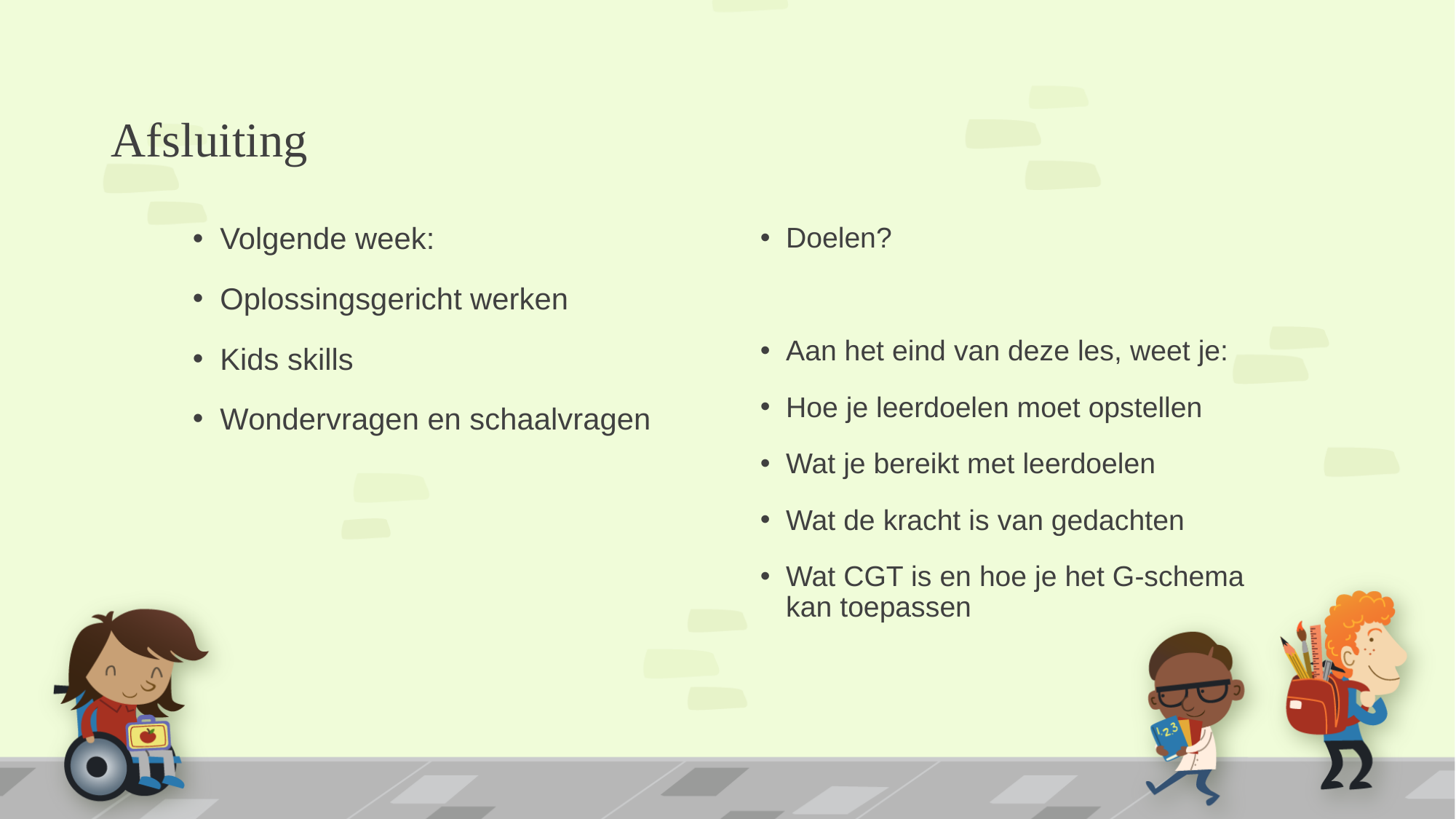

# Afsluiting
Volgende week:
Oplossingsgericht werken
Kids skills
Wondervragen en schaalvragen
Doelen?

Aan het eind van deze les, weet je:
Hoe je leerdoelen moet opstellen
Wat je bereikt met leerdoelen
Wat de kracht is van gedachten
Wat CGT is en hoe je het G-schema kan toepassen